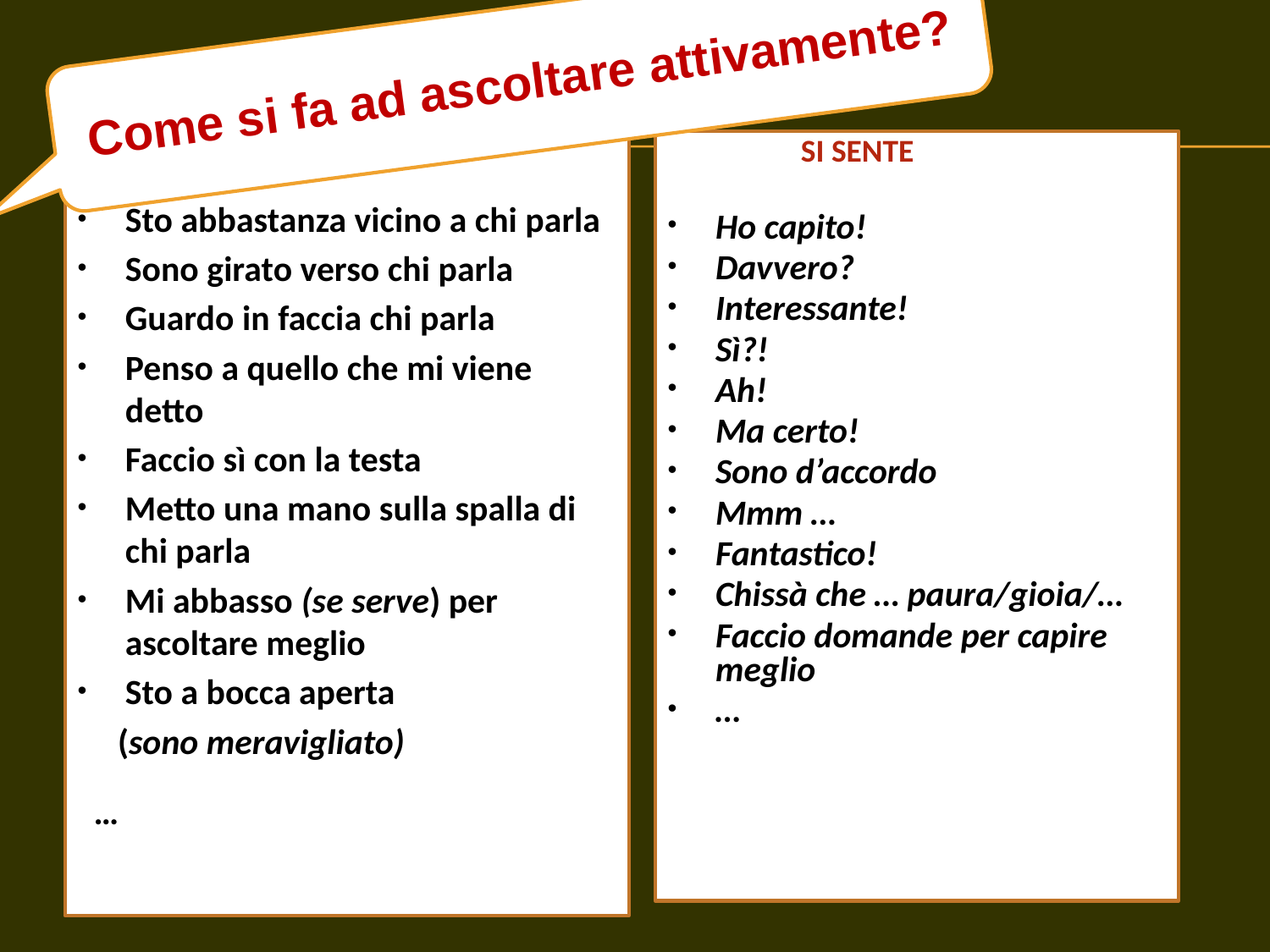

Come si fa ad ascoltare attivamente?
                SI VEDE

Sto abbastanza vicino a chi parla
Sono girato verso chi parla
Guardo in faccia chi parla
Penso a quello che mi viene detto
Faccio sì con la testa
Metto una mano sulla spalla di chi parla
Mi abbasso (se serve) per ascoltare meglio
Sto a bocca aperta
     (sono meravigliato)
  …
                 SI SENTE

Ho capito!
Davvero?
Interessante!
Sì?!
Ah!
Ma certo!
Sono d’accordo
Mmm …
Fantastico!
Chissà che … paura/gioia/…
Faccio domande per capire meglio
…